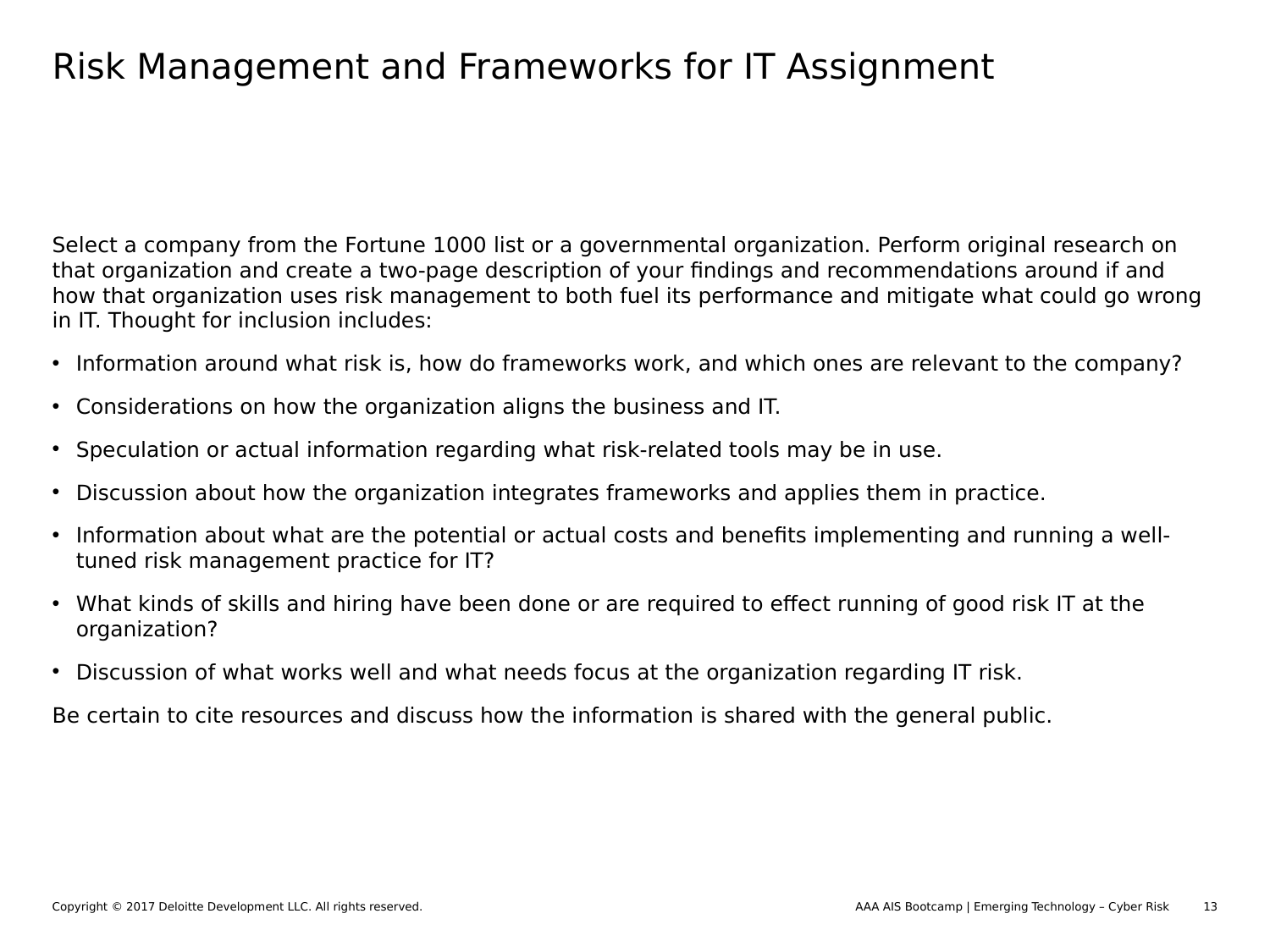

# Risk Management and Frameworks for IT Assignment
Select a company from the Fortune 1000 list or a governmental organization. Perform original research on that organization and create a two-page description of your findings and recommendations around if and how that organization uses risk management to both fuel its performance and mitigate what could go wrong in IT. Thought for inclusion includes:
Information around what risk is, how do frameworks work, and which ones are relevant to the company?
Considerations on how the organization aligns the business and IT.
Speculation or actual information regarding what risk-related tools may be in use.
Discussion about how the organization integrates frameworks and applies them in practice.
Information about what are the potential or actual costs and benefits implementing and running a well-tuned risk management practice for IT?
What kinds of skills and hiring have been done or are required to effect running of good risk IT at the organization?
Discussion of what works well and what needs focus at the organization regarding IT risk.
Be certain to cite resources and discuss how the information is shared with the general public.